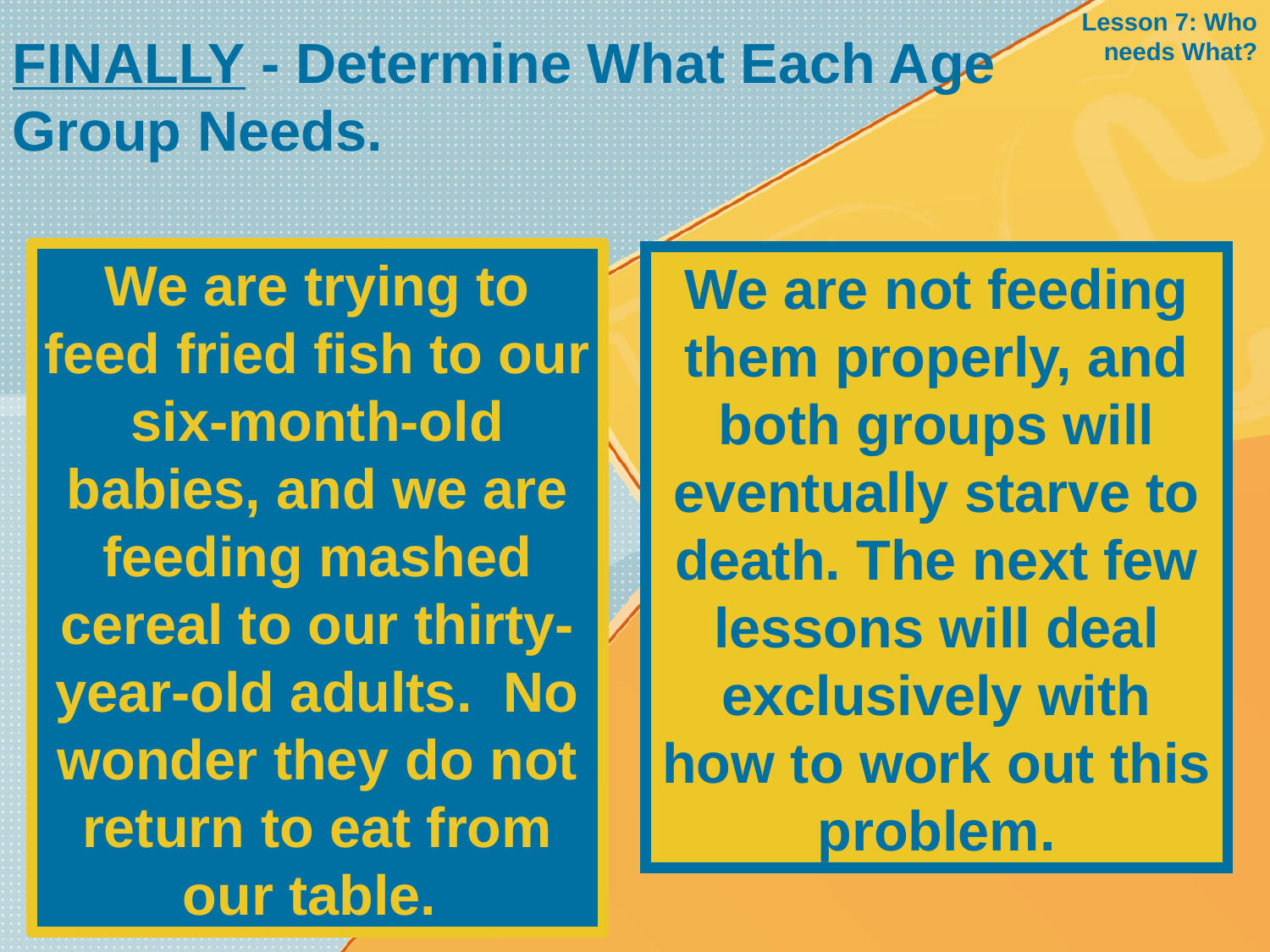

Lesson 7: Who needs What?
FINALLY - Determine What Each Age Group Needs.
We are trying to feed fried fish to our six-month-old babies, and we are feeding mashed cereal to our thirty-year-old adults.  No wonder they do not return to eat from our table.
We are not feeding them properly, and both groups will eventually starve to death. The next few lessons will deal exclusively with how to work out this problem.